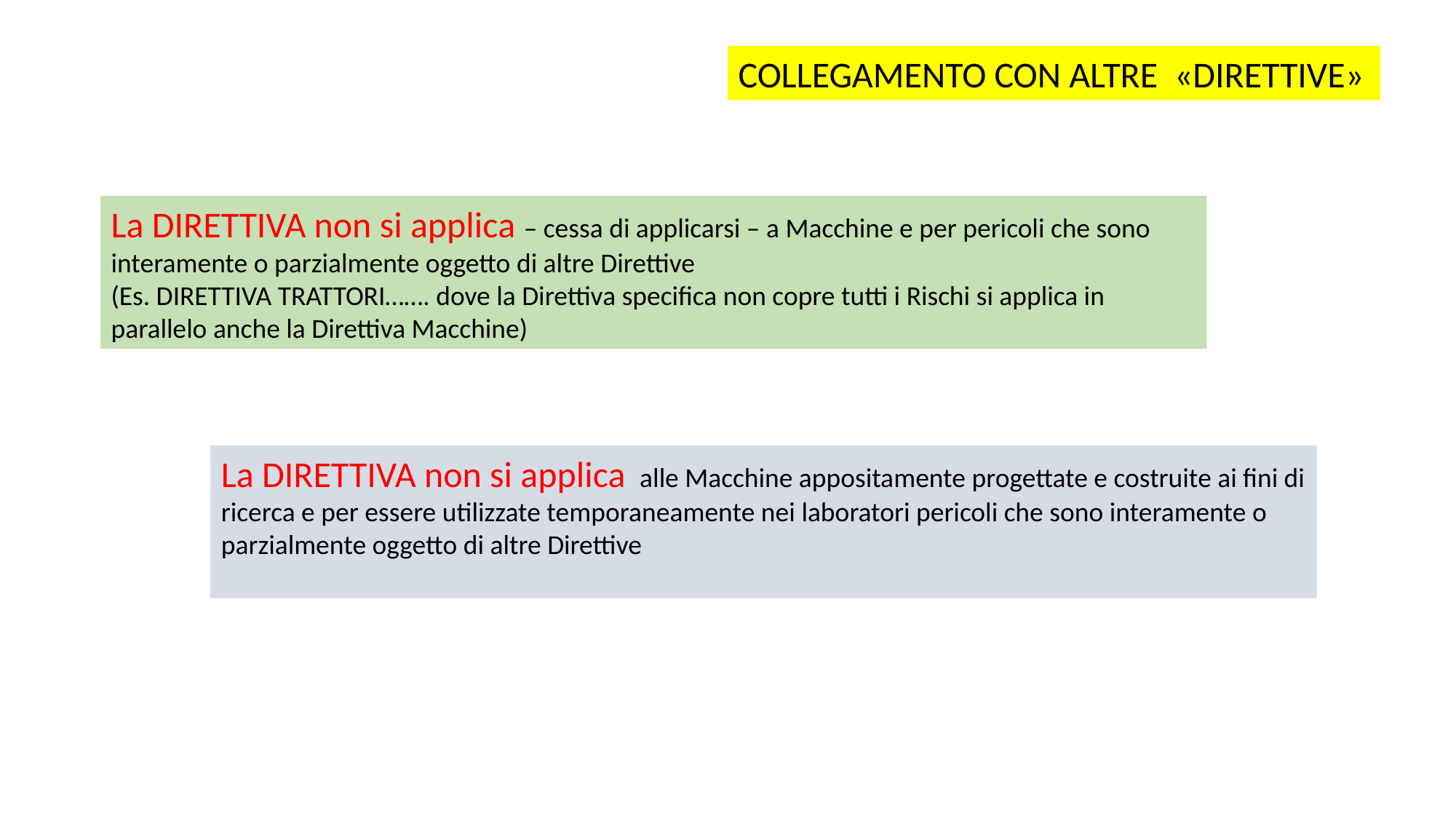

COLLEGAMENTO CON ALTRE  «DIRETTIVE»
La DIRETTIVA non si applica – cessa di applicarsi – a Macchine e per pericoli che sono interamente o parzialmente oggetto di altre Direttive
(Es. DIRETTIVA TRATTORI……. dove la Direttiva specifica non copre tutti i Rischi si applica in parallelo anche la Direttiva Macchine)
La DIRETTIVA non si applica  alle Macchine appositamente progettate e costruite ai fini di ricerca e per essere utilizzate temporaneamente nei laboratori pericoli che sono interamente o parzialmente oggetto di altre Direttive